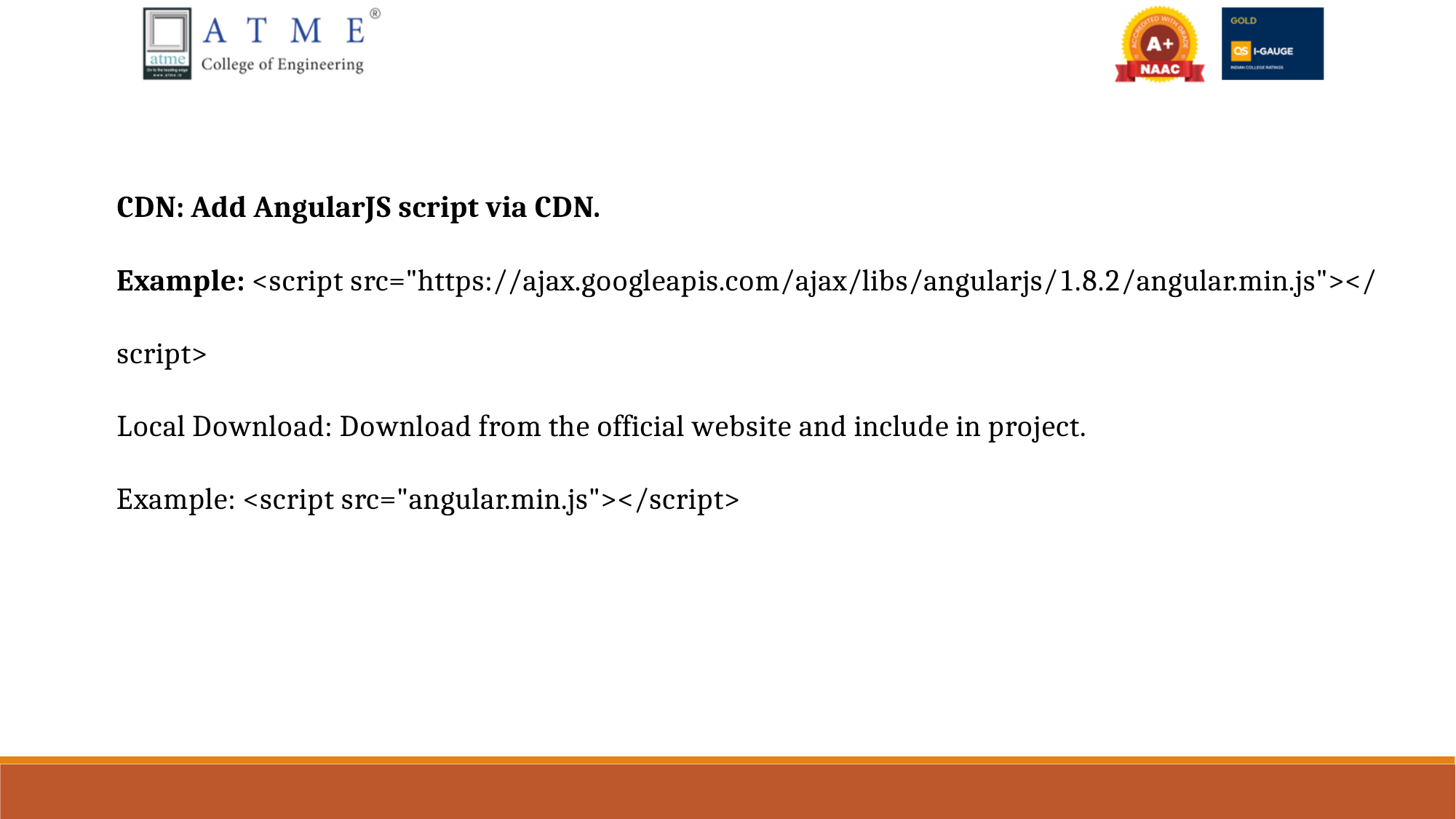

CDN: Add AngularJS script via CDN.
Example: <script src="https://ajax.googleapis.com/ajax/libs/angularjs/1.8.2/angular.min.js"></script>
Local Download: Download from the official website and include in project.
Example: <script src="angular.min.js"></script>